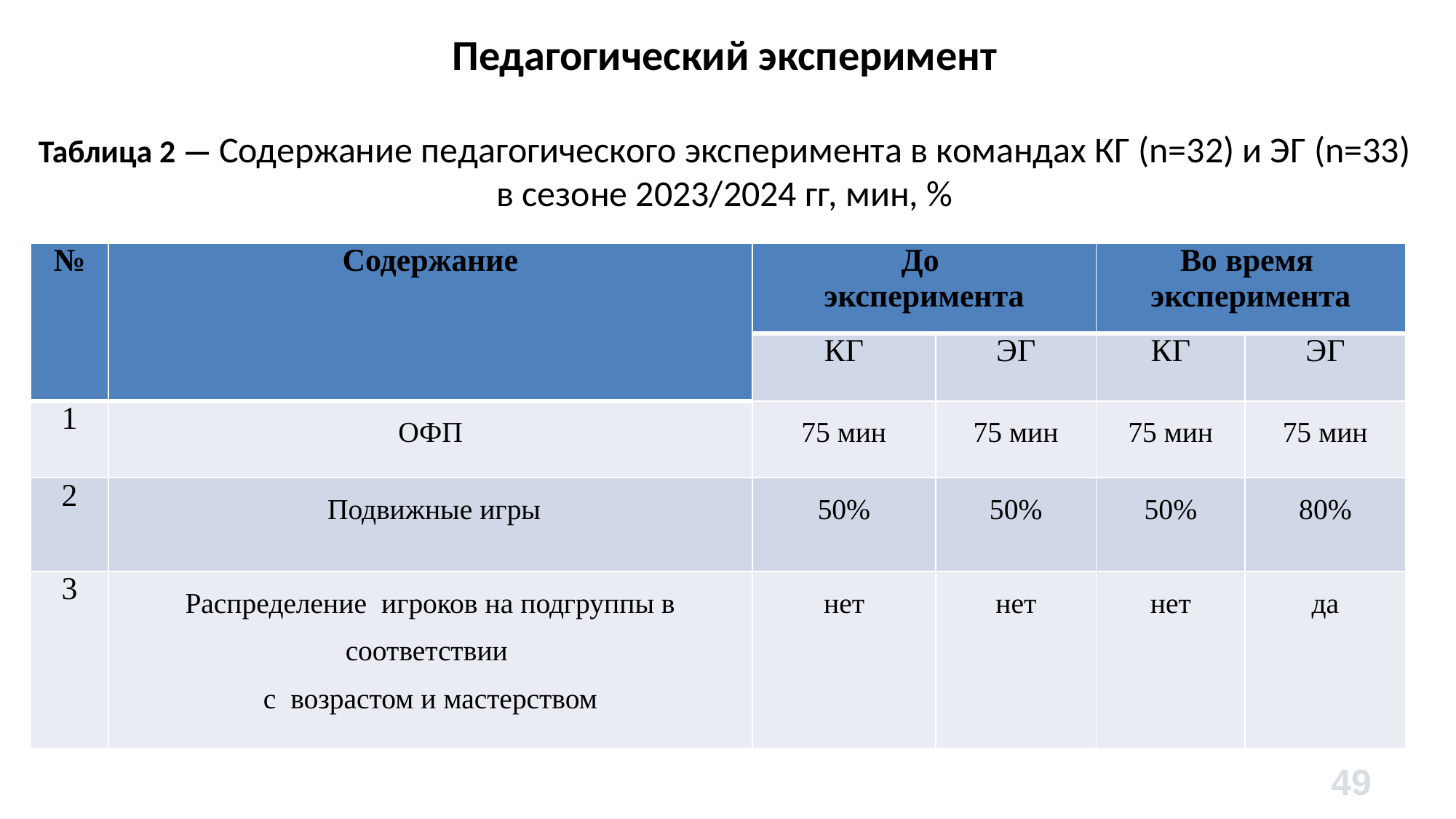

Педагогический эксперимент

Таблица 2 — Содержание педагогического эксперимента в командах КГ (n=32) и ЭГ (n=33) в сезоне 2023/2024 гг, мин, %

| № | Содержание | До эксперимента |  | Во время эксперимента |  |
| --- | --- | --- | --- | --- | --- |
|  |  | КГ | ЭГ | КГ | ЭГ |
| 1 | ОФП | 75 мин | 75 мин | 75 мин | 75 мин |
| 2 | Подвижные игры | 50% | 50% | 50% | 80% |
| 3 | Распределение игроков на подгруппы в соответствии с возрастом и мастерством | нет | нет | нет | да |
49